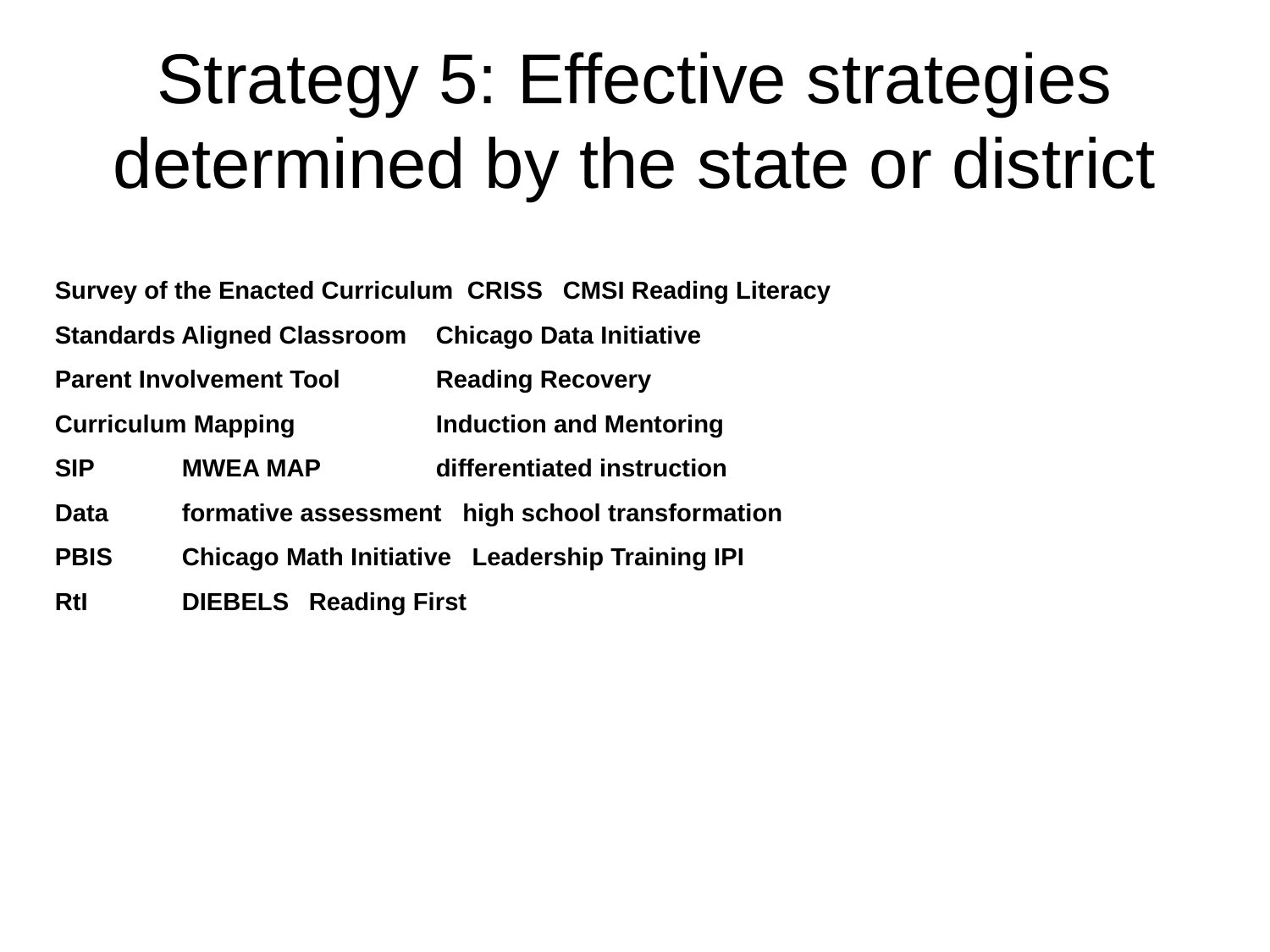

# Strategy 5: Effective strategies determined by the state or district
Survey of the Enacted Curriculum  CRISS	CMSI Reading Literacy
Standards Aligned Classroom	Chicago Data Initiative
Parent Involvement Tool 	Reading Recovery
Curriculum Mapping		Induction and Mentoring
SIP 	MWEA MAP 	differentiated instruction
Data 	formative assessment   high school transformation
PBIS 	Chicago Math Initiative   Leadership Training IPI
RtI	DIEBELS	Reading First